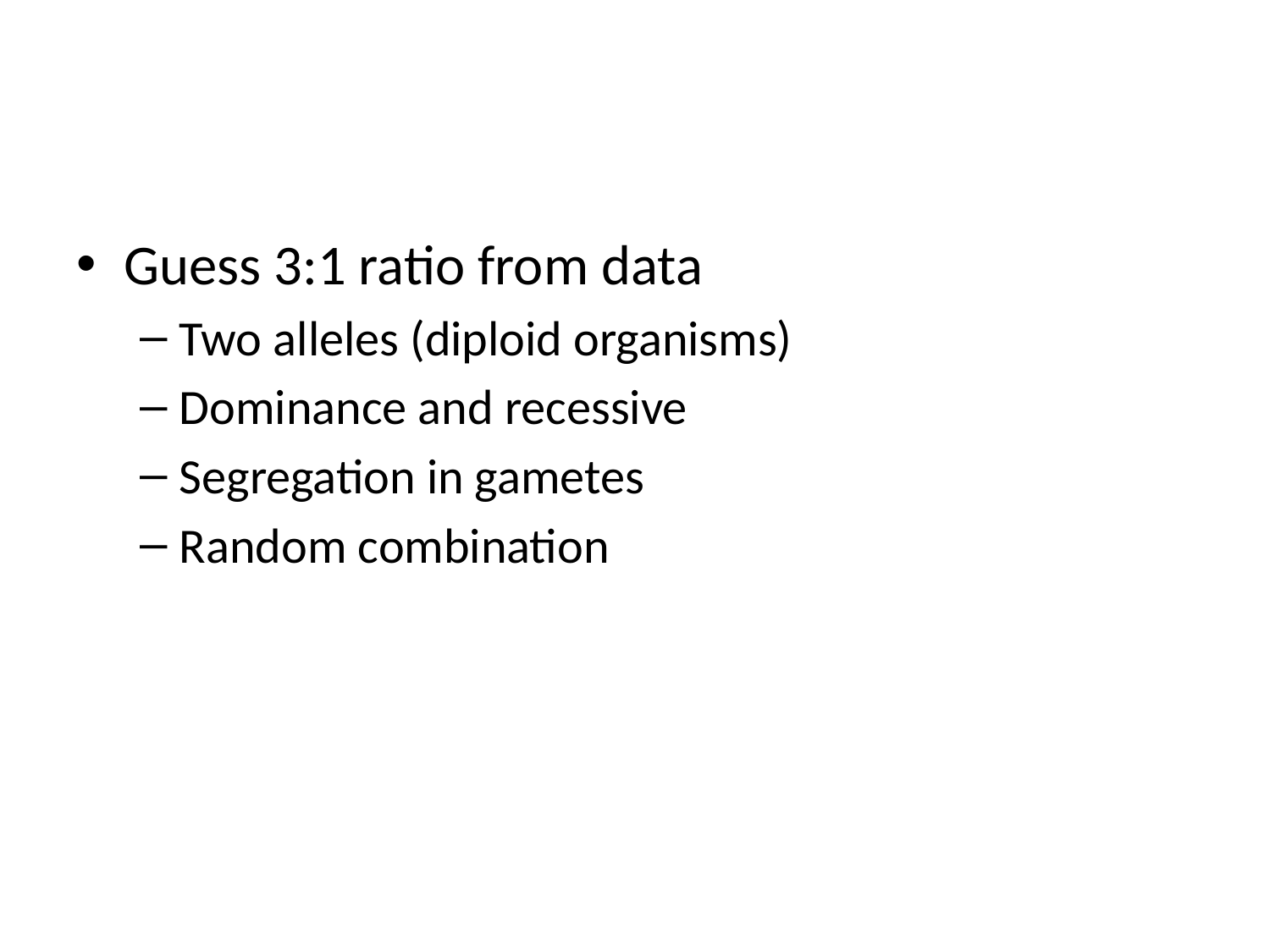

#
Guess 3:1 ratio from data
Two alleles (diploid organisms)
Dominance and recessive
Segregation in gametes
Random combination